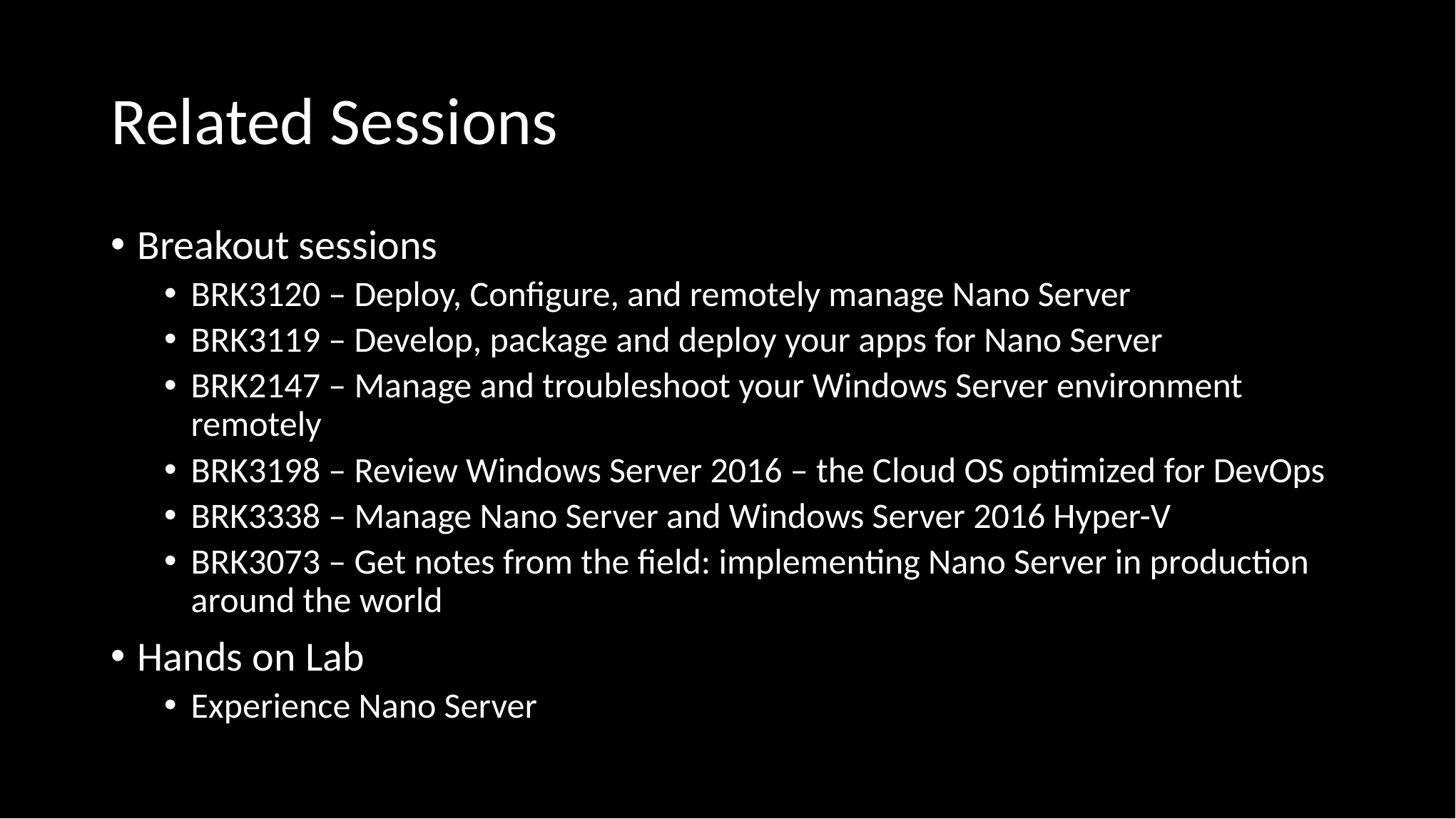

# Related Sessions
Breakout sessions
BRK3120 – Deploy, Configure, and remotely manage Nano Server
BRK3119 – Develop, package and deploy your apps for Nano Server
BRK2147 – Manage and troubleshoot your Windows Server environment remotely
BRK3198 – Review Windows Server 2016 – the Cloud OS optimized for DevOps
BRK3338 – Manage Nano Server and Windows Server 2016 Hyper-V
BRK3073 – Get notes from the field: implementing Nano Server in production around the world
Hands on Lab
Experience Nano Server